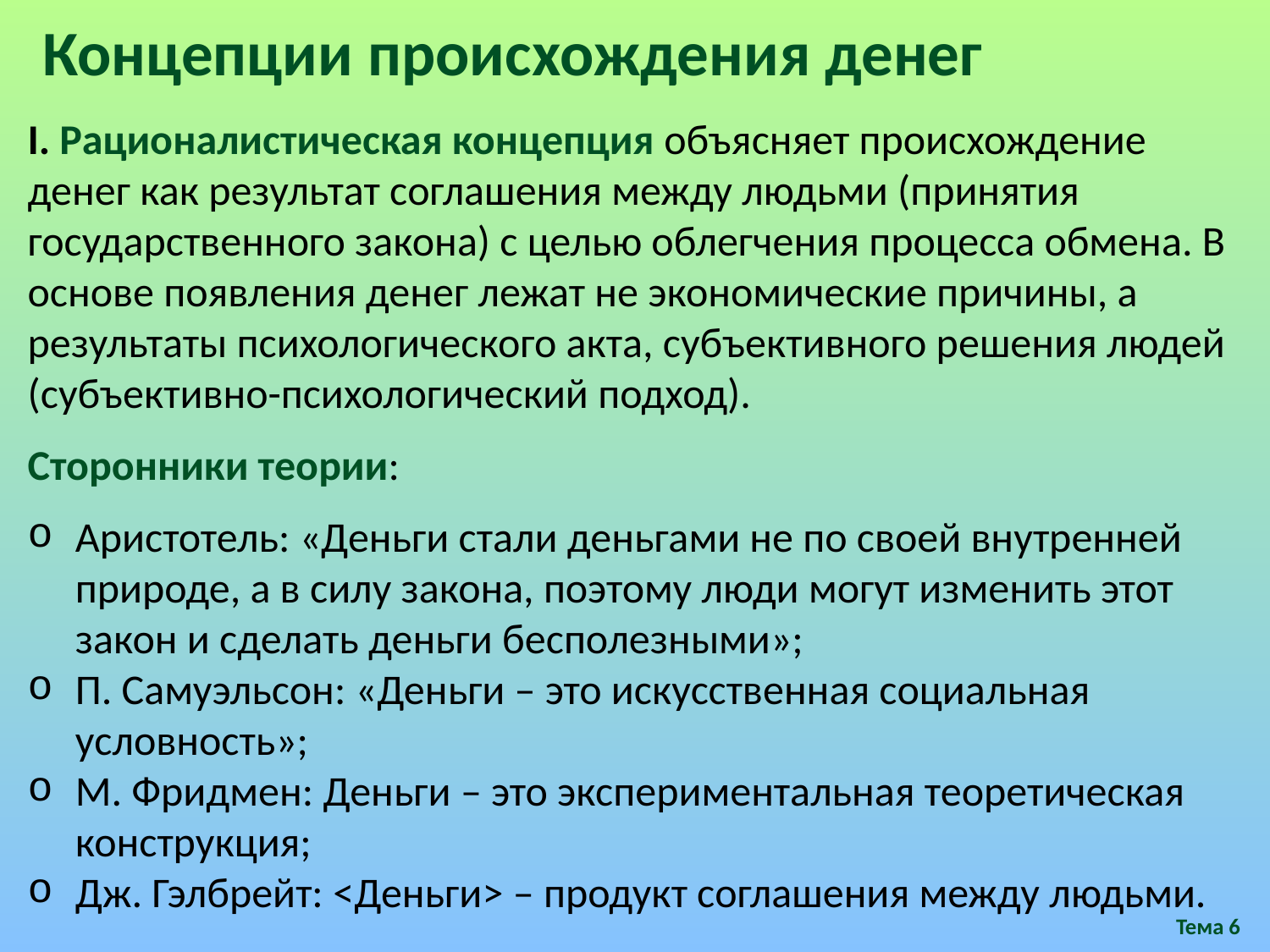

# Концепции происхождения денег
I. Рационалистическая концепция объясняет происхождение денег как результат соглашения между людьми (принятия государственного закона) с целью облегчения процесса обмена. В основе появления денег лежат не экономические причины, а результаты психологического акта, субъективного решения людей (субъективно-психологический подход).

Сторонники теории:

Аристотель: «Деньги стали деньгами не по своей внутренней природе, а в силу закона, поэтому люди могут изменить этот закон и сделать деньги бесполезными»;
П. Самуэльсон: «Деньги – это искусственная социальная условность»;
М. Фридмен: Деньги – это экспериментальная теоретическая конструкция;
Дж. Гэлбрейт: <Деньги> – продукт соглашения между людьми.

Тема 6